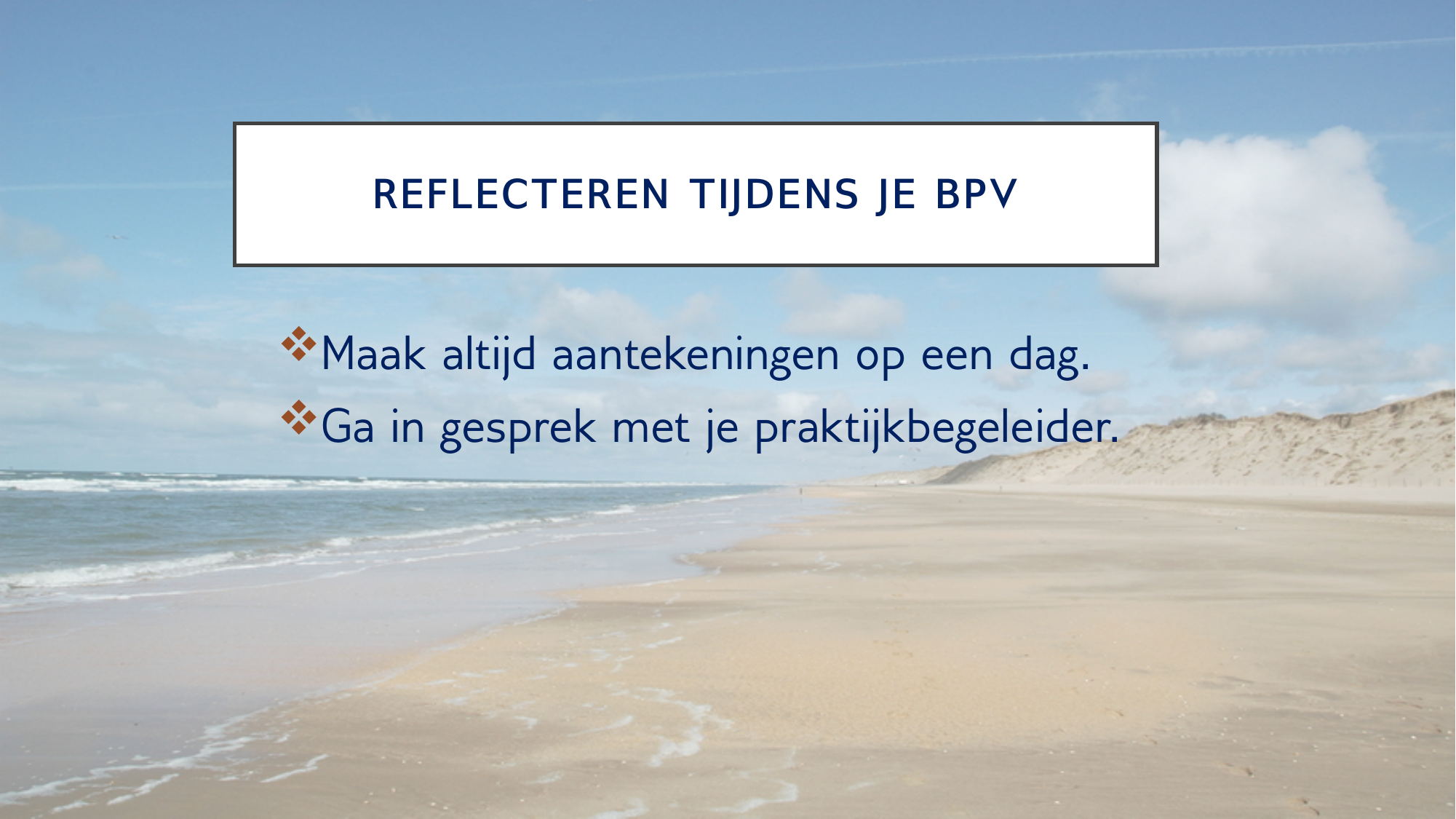

# Reflecteren tijdens je BPV
Maak altijd aantekeningen op een dag.
Ga in gesprek met je praktijkbegeleider.